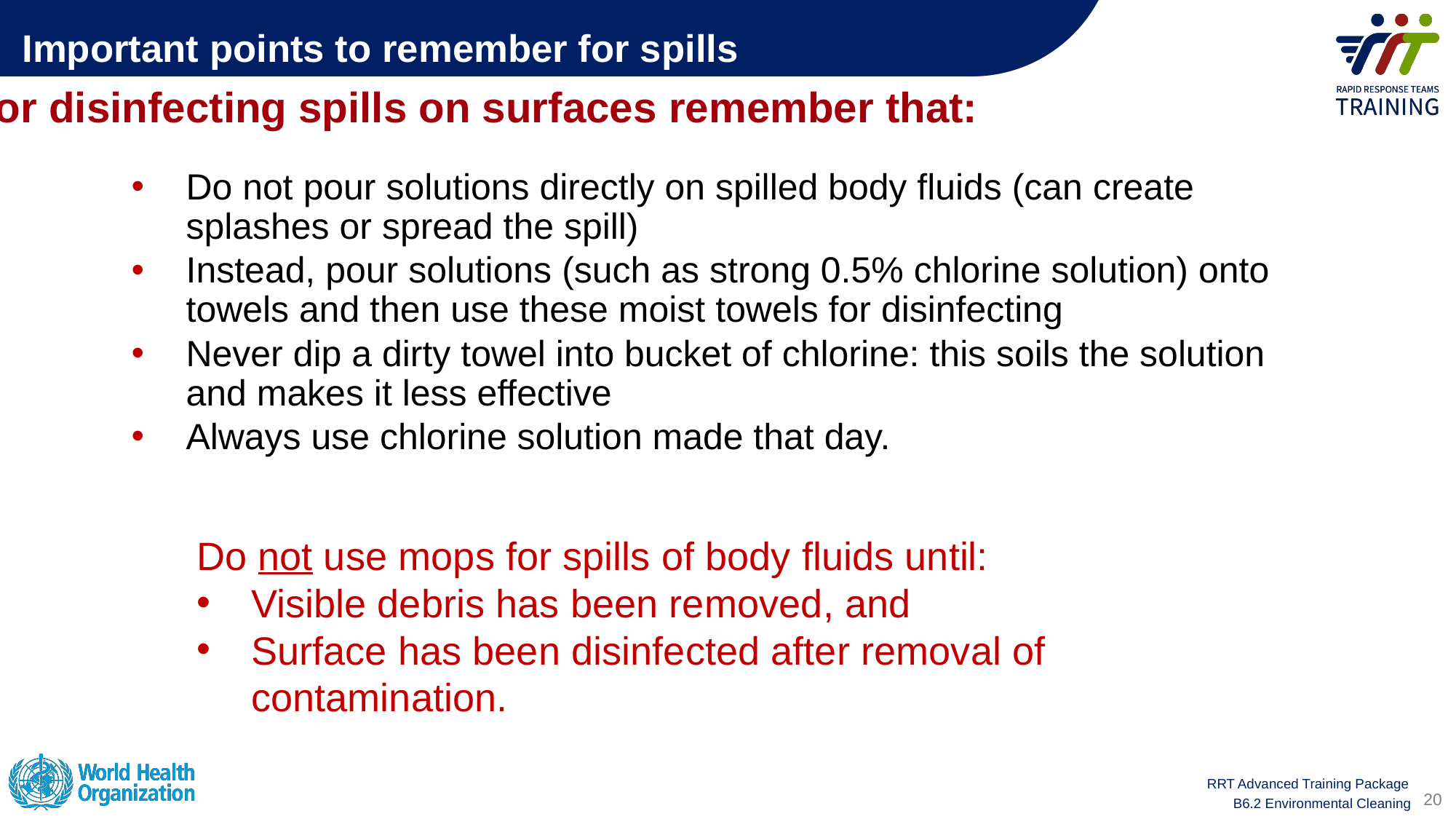

Important points to remember for spills
For disinfecting spills on surfaces remember that:
Do not pour solutions directly on spilled body fluids (can create splashes or spread the spill)
Instead, pour solutions (such as strong 0.5% chlorine solution) onto towels and then use these moist towels for disinfecting
Never dip a dirty towel into bucket of chlorine: this soils the solution and makes it less effective
Always use chlorine solution made that day.
Do not use mops for spills of body fluids until:
Visible debris has been removed, and
Surface has been disinfected after removal of contamination.